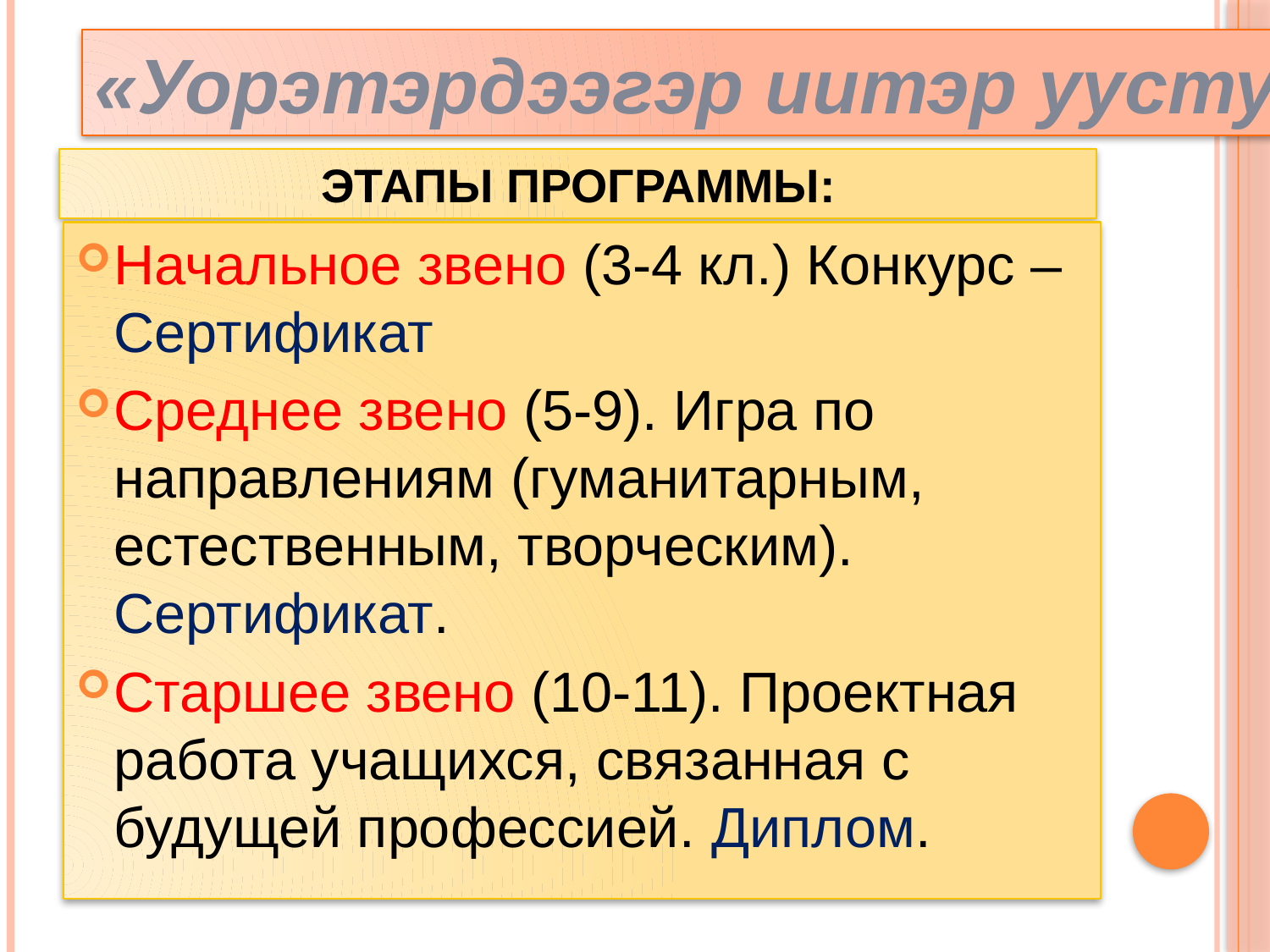

«Уорэтэрдээгэр иитэр уустук»
# Этапы программы:
Начальное звено (3-4 кл.) Конкурс – Сертификат
Среднее звено (5-9). Игра по направлениям (гуманитарным, естественным, творческим). Сертификат.
Старшее звено (10-11). Проектная работа учащихся, связанная с будущей профессией. Диплом.